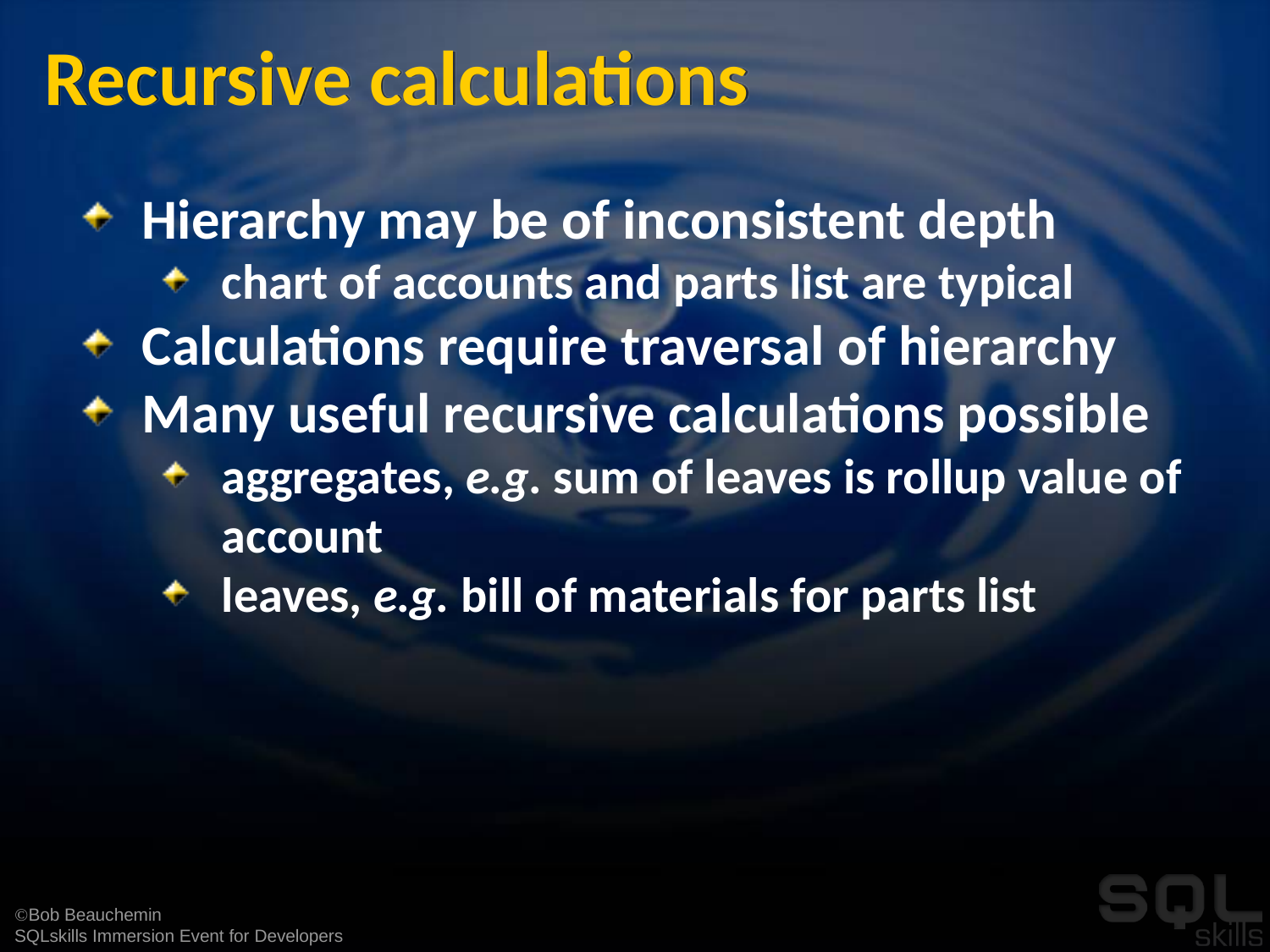

# Recursive calculations
Hierarchy may be of inconsistent depth
chart of accounts and parts list are typical
Calculations require traversal of hierarchy
Many useful recursive calculations possible
aggregates, e.g. sum of leaves is rollup value of account
leaves, e.g. bill of materials for parts list